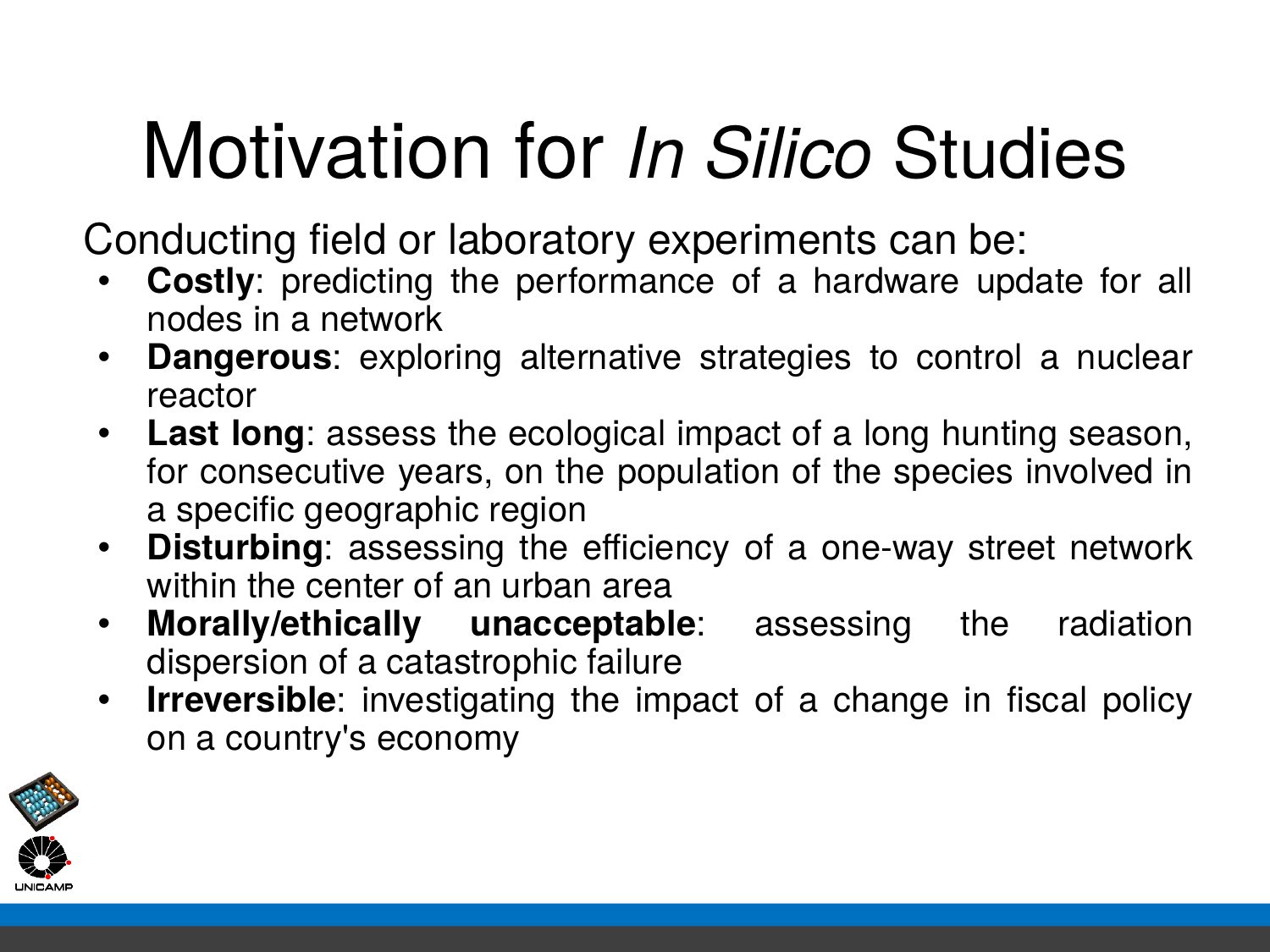

# Motivation for In Silico Studies
Conducting field or laboratory experiments can be:
Costly: predicting the performance of a hardware update for all nodes in a network
Dangerous: exploring alternative strategies to control a nuclear reactor
Last long: assess the ecological impact of a long hunting season, for consecutive years, on the population of the species involved in a specific geographic region
Disturbing: assessing the efficiency of a one-way street network within the center of an urban area
Morally/ethically unacceptable: assessing the radiation dispersion of a catastrophic failure
Irreversible: investigating the impact of a change in fiscal policy on a country's economy